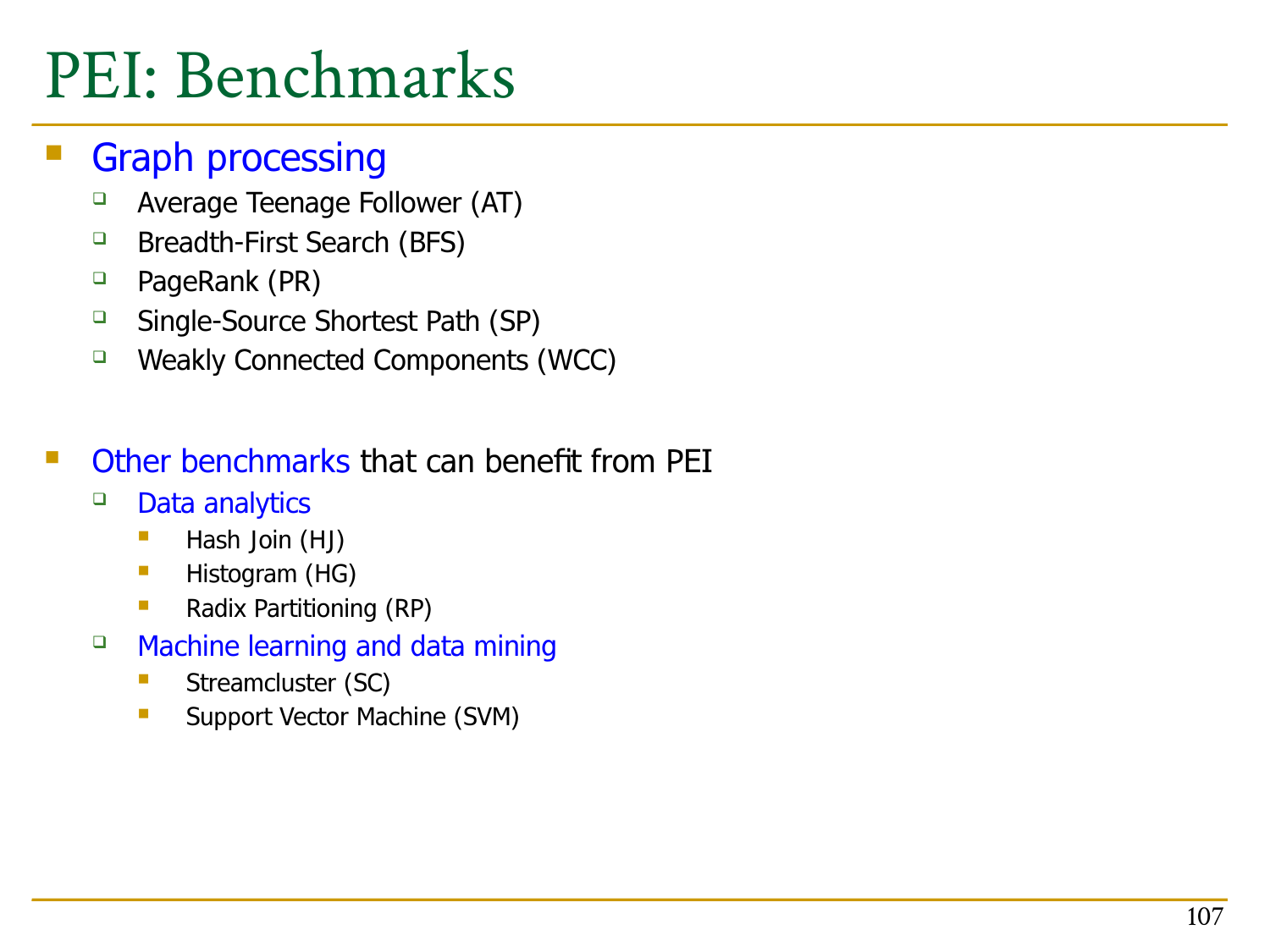

# PEI: Benchmarks
Graph processing
Average Teenage Follower (AT)
Breadth-First Search (BFS)
PageRank (PR)
Single-Source Shortest Path (SP)
Weakly Connected Components (WCC)

Other benchmarks that can benefit from PEI
Data analytics
Hash Join (HJ)
Histogram (HG)
Radix Partitioning (RP)
Machine learning and data mining
Streamcluster (SC)
Support Vector Machine (SVM)

107